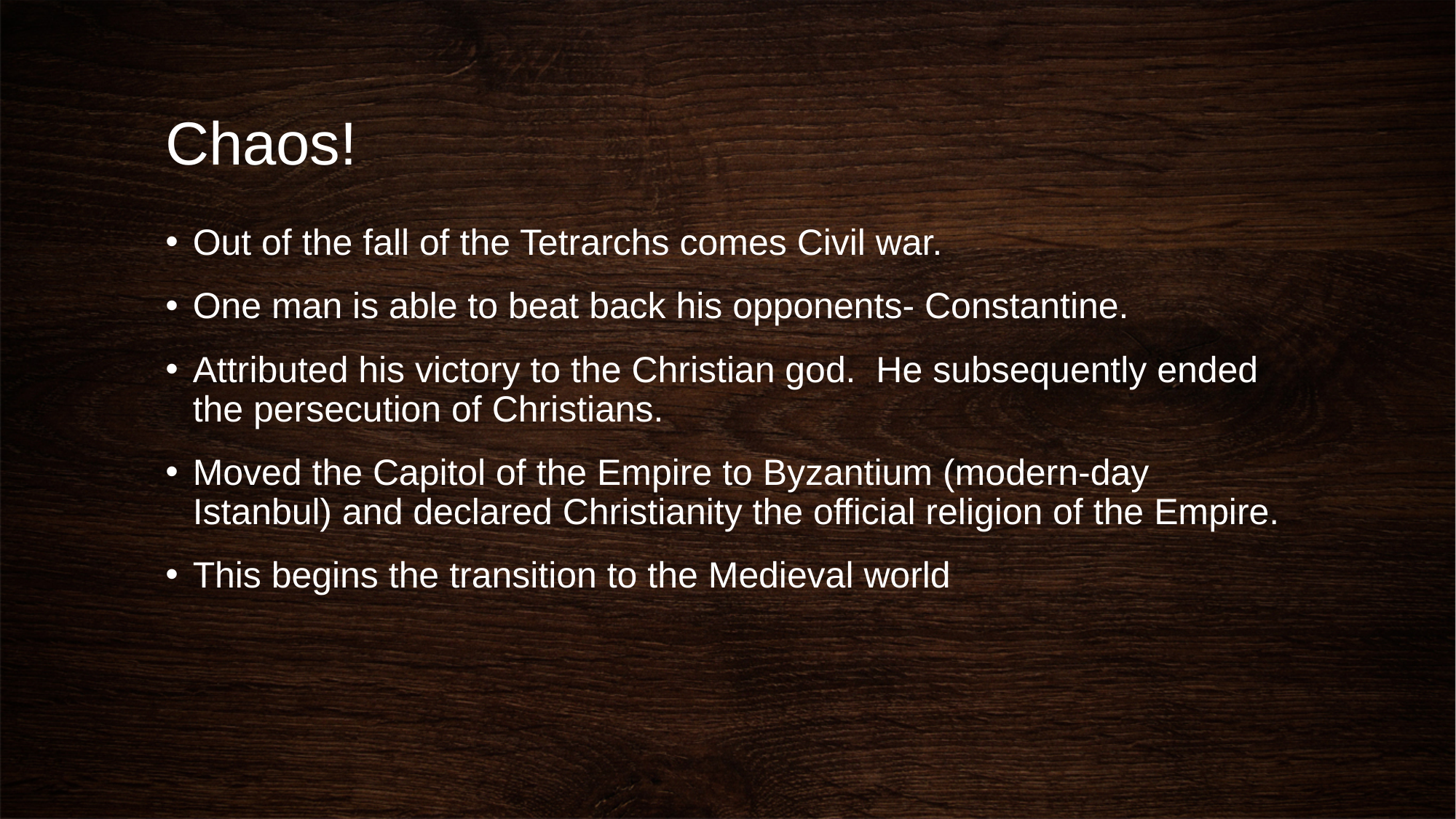

# Chaos!
Out of the fall of the Tetrarchs comes Civil war.
One man is able to beat back his opponents- Constantine.
Attributed his victory to the Christian god.  He subsequently ended the persecution of Christians.
Moved the Capitol of the Empire to Byzantium (modern-day Istanbul) and declared Christianity the official religion of the Empire.
This begins the transition to the Medieval world